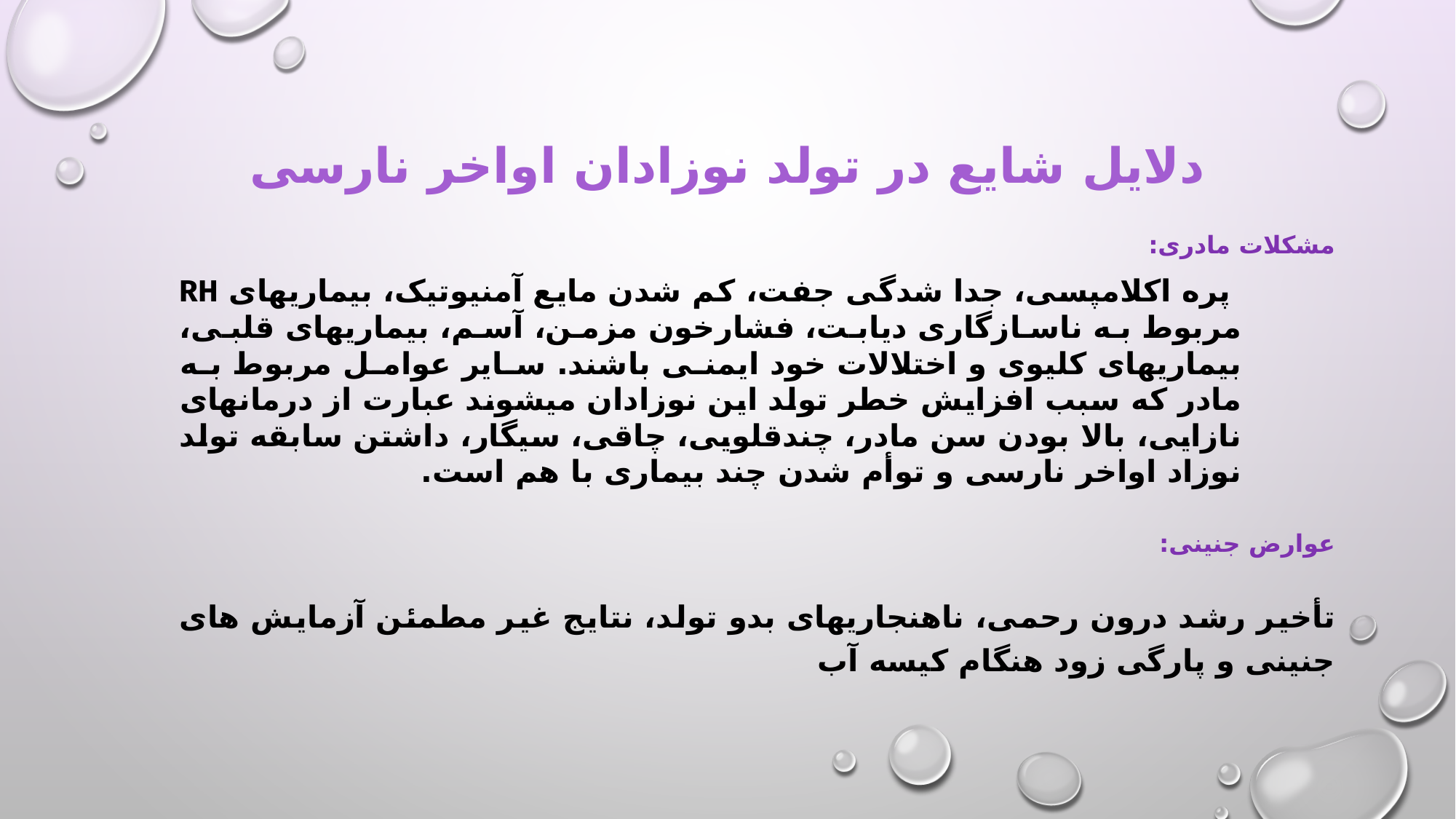

# دلایل شایع در تولد نوزادان اواخر نارسی
مشکلات مادری:
پره اکلامپسی، جدا شدگی جفت، کم شدن مایع آمنیوتیک، بیماریهای Rh مربوط به ناسازگاری دیابت، فشارخون مزمن، آسم، بیماریهای قلبی، بیماریهای کلیوی و اختلالات خود ایمنی باشند. سایر عوامل مربوط به مادر که سبب افزایش خطر تولد این نوزادان میشوند عبارت از درمانهای نازایی، بالا بودن سن مادر، چندقلویی، چاقی، سیگار، داشتن سابقه تولد نوزاد اواخر نارسی و توأم شدن چند بیماری با هم است.
عوارض جنینی:
تأخیر رشد درون رحمی، ناهنجاریهای بدو تولد، نتایج غیر مطمئن آزمایش های جنینی و پارگی زود هنگام کیسه آب